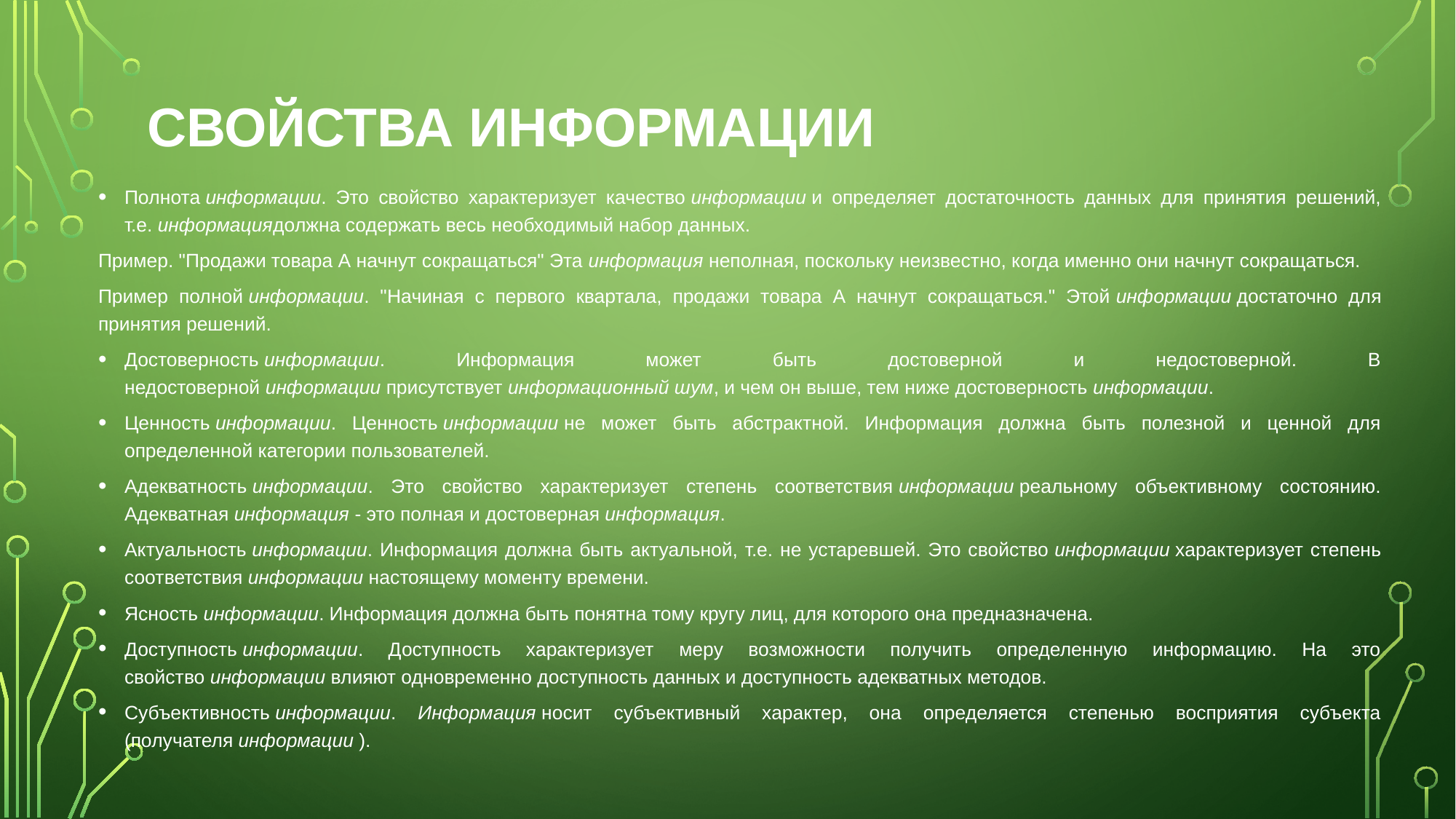

# Свойства информации
Полнота информации. Это свойство характеризует качество информации и определяет достаточность данных для принятия решений, т.е. информациядолжна содержать весь необходимый набор данных.
Пример. "Продажи товара А начнут сокращаться" Эта информация неполная, поскольку неизвестно, когда именно они начнут сокращаться.
Пример полной информации. "Начиная с первого квартала, продажи товара А начнут сокращаться." Этой информации достаточно для принятия решений.
Достоверность информации. Информация может быть достоверной и недостоверной. В недостоверной информации присутствует информационный шум, и чем он выше, тем ниже достоверность информации.
Ценность информации. Ценность информации не может быть абстрактной. Информация должна быть полезной и ценной для определенной категории пользователей.
Адекватность информации. Это свойство характеризует степень соответствия информации реальному объективному состоянию. Адекватная информация - это полная и достоверная информация.
Актуальность информации. Информация должна быть актуальной, т.е. не устаревшей. Это свойство информации характеризует степень соответствия информации настоящему моменту времени.
Ясность информации. Информация должна быть понятна тому кругу лиц, для которого она предназначена.
Доступность информации. Доступность характеризует меру возможности получить определенную информацию. На это свойство информации влияют одновременно доступность данных и доступность адекватных методов.
Субъективность информации. Информация носит субъективный характер, она определяется степенью восприятия субъекта (получателя информации ).